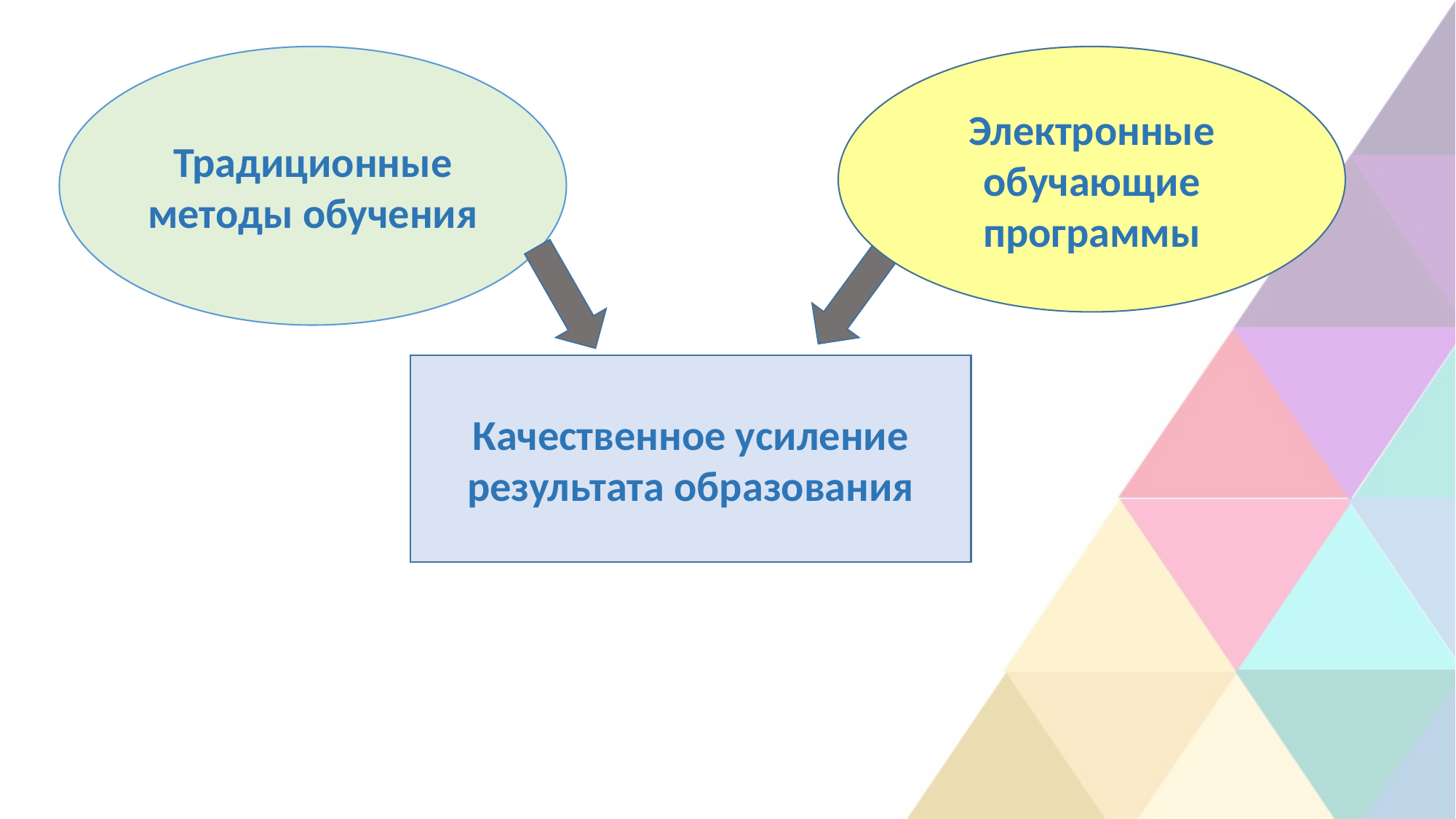

Традиционные методы обучения
Электронные обучающие программы

Качественное усиление результата образования